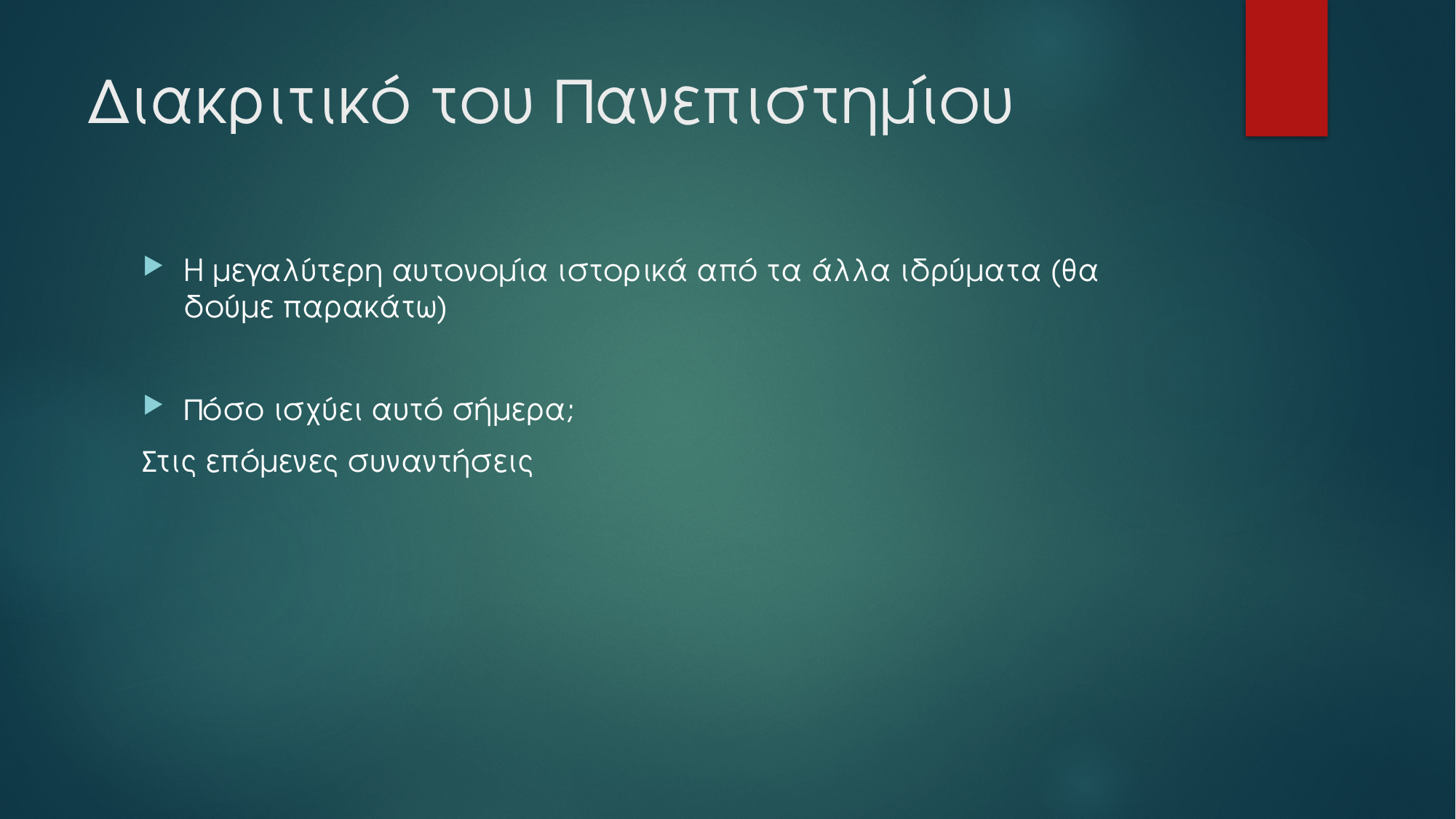

# Διακριτικό του Πανεπιστημίου
Η μεγαλύτερη αυτονομία ιστορικά από τα άλλα ιδρύματα (θα δούμε παρακάτω)

Πόσο ισχύει αυτό σήμερα;
Στις επόμενες συναντήσεις